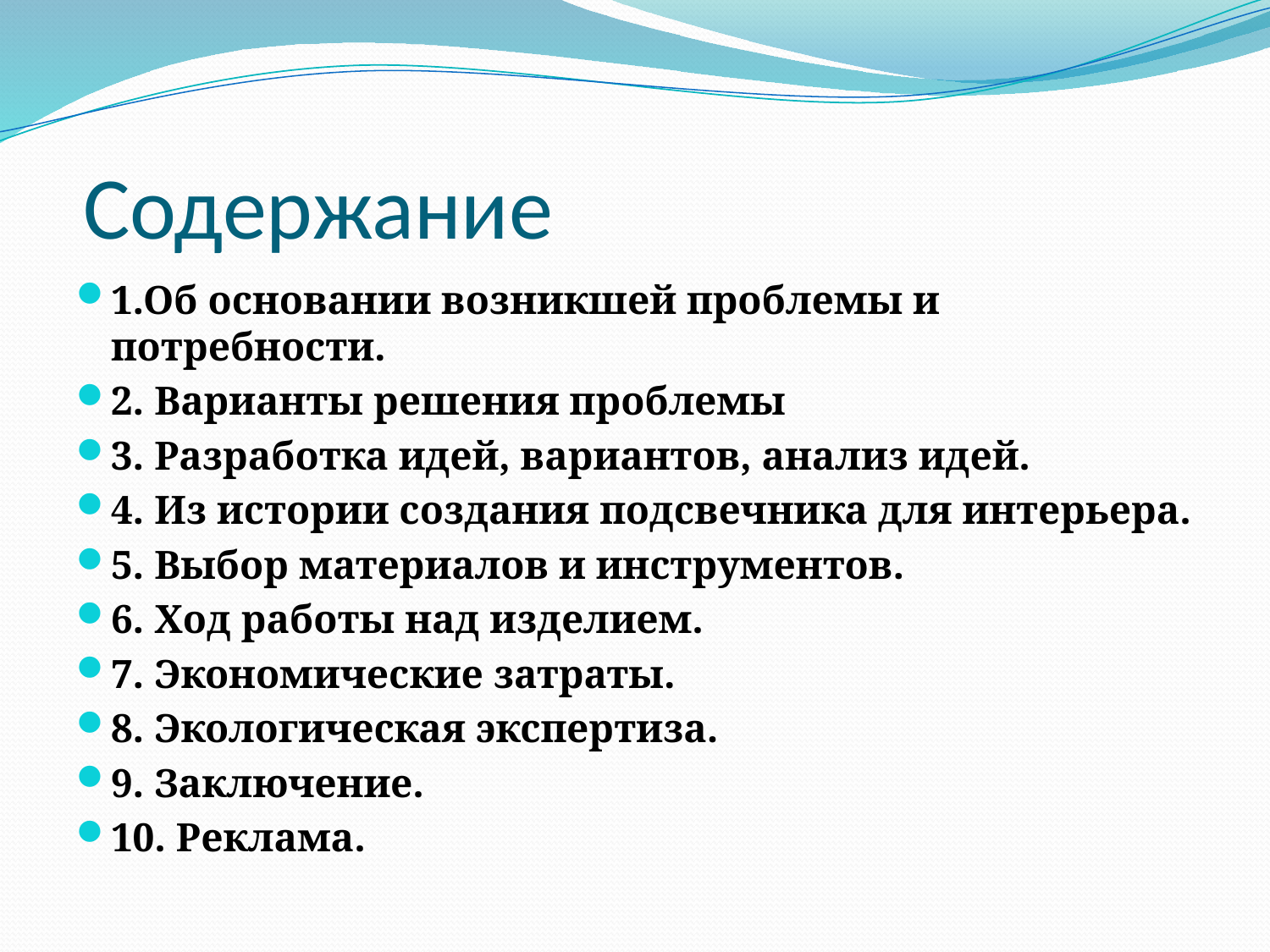

# Содержание
1.Об основании возникшей проблемы и потребности.
2. Варианты решения проблемы
3. Разработка идей, вариантов, анализ идей.
4. Из истории создания подсвечника для интерьера.
5. Выбор материалов и инструментов.
6. Ход работы над изделием.
7. Экономические затраты.
8. Экологическая экспертиза.
9. Заключение.
10. Реклама.